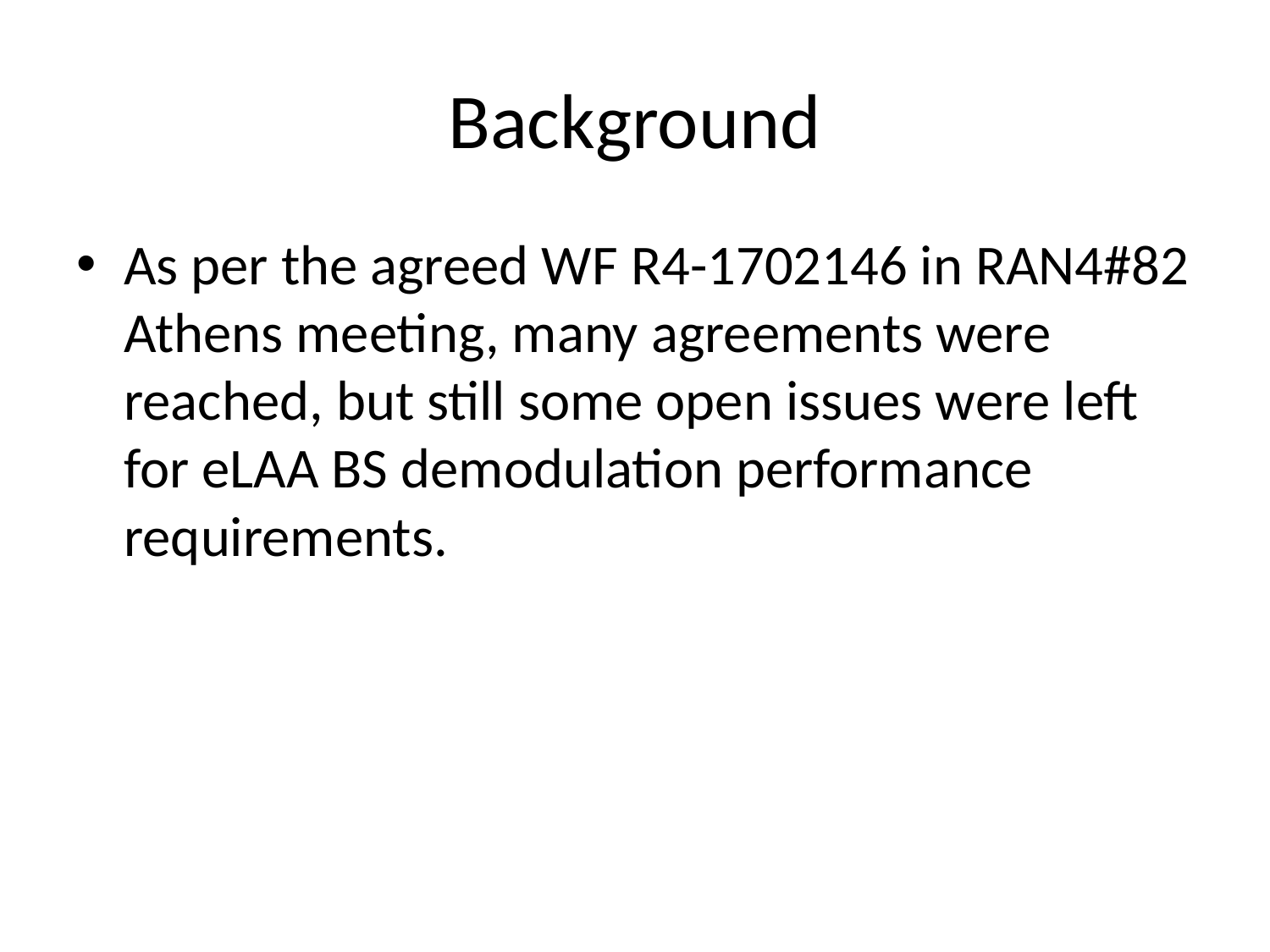

# Background
As per the agreed WF R4-1702146 in RAN4#82 Athens meeting, many agreements were reached, but still some open issues were left for eLAA BS demodulation performance requirements.